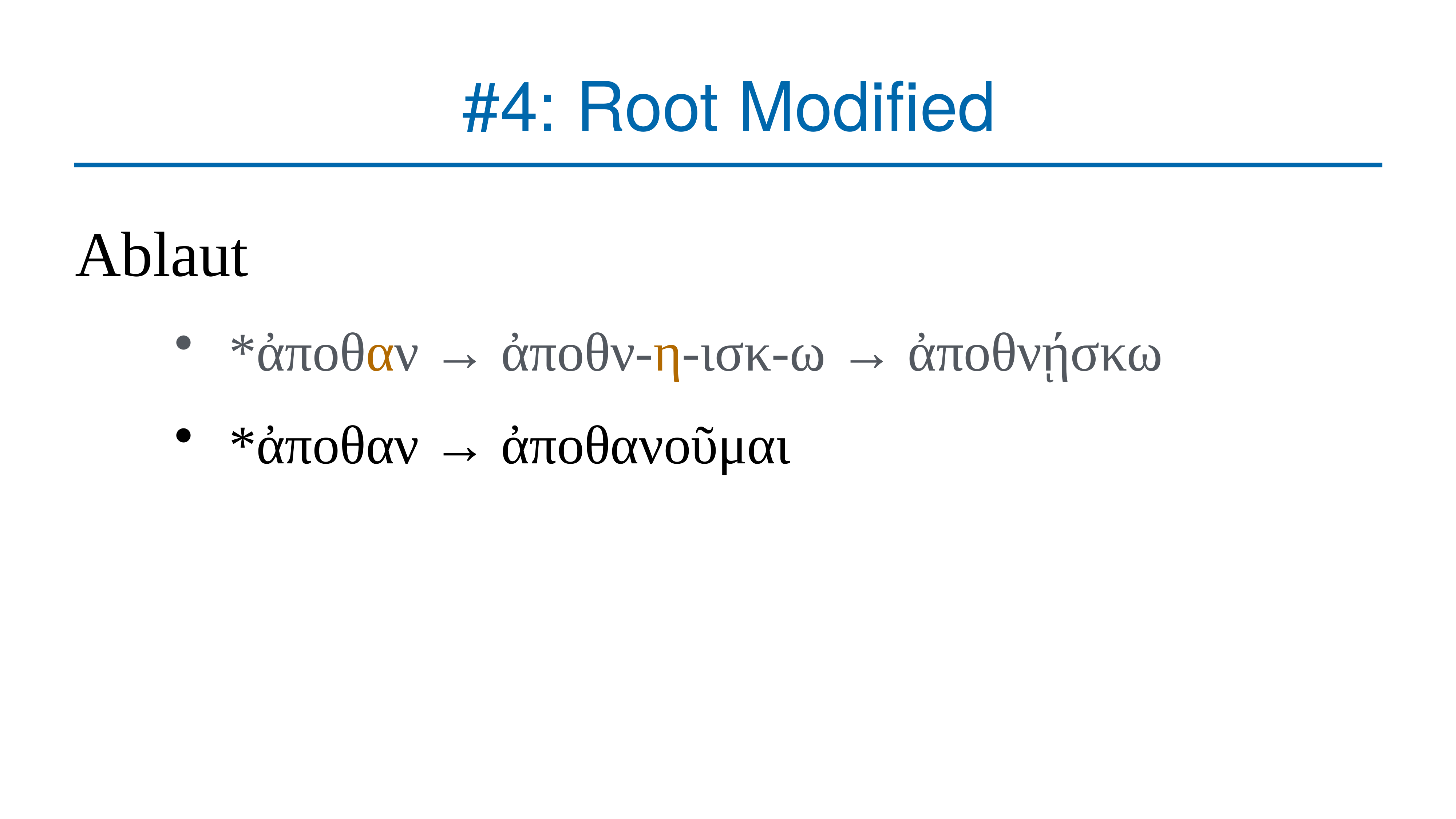

# #4: Root Modified
Ablaut
*ἀποθαν → ἀποθν-η-ισκ-ω → ἀποθνῄσκω
*ἀποθαν → ἀποθανοῦμαι